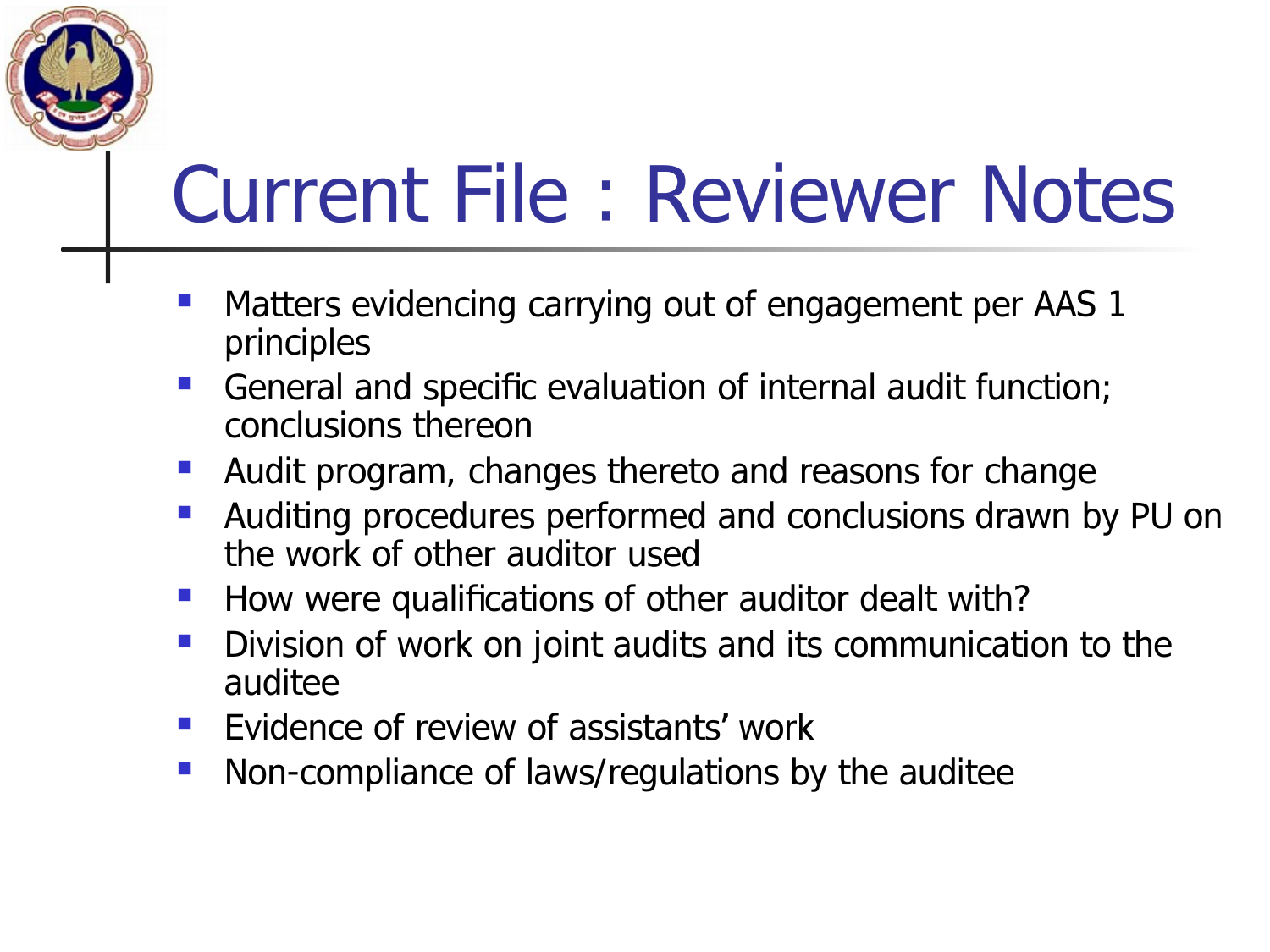

# Current File : Reviewer Notes
Matters evidencing carrying out of engagement per AAS 1 principles
General and specific evaluation of internal audit function; conclusions thereon
Audit program, changes thereto and reasons for change
Auditing procedures performed and conclusions drawn by PU on the work of other auditor used
How were qualifications of other auditor dealt with?
Division of work on joint audits and its communication to the auditee
Evidence of review of assistants’ work
Non-compliance of laws/regulations by the auditee